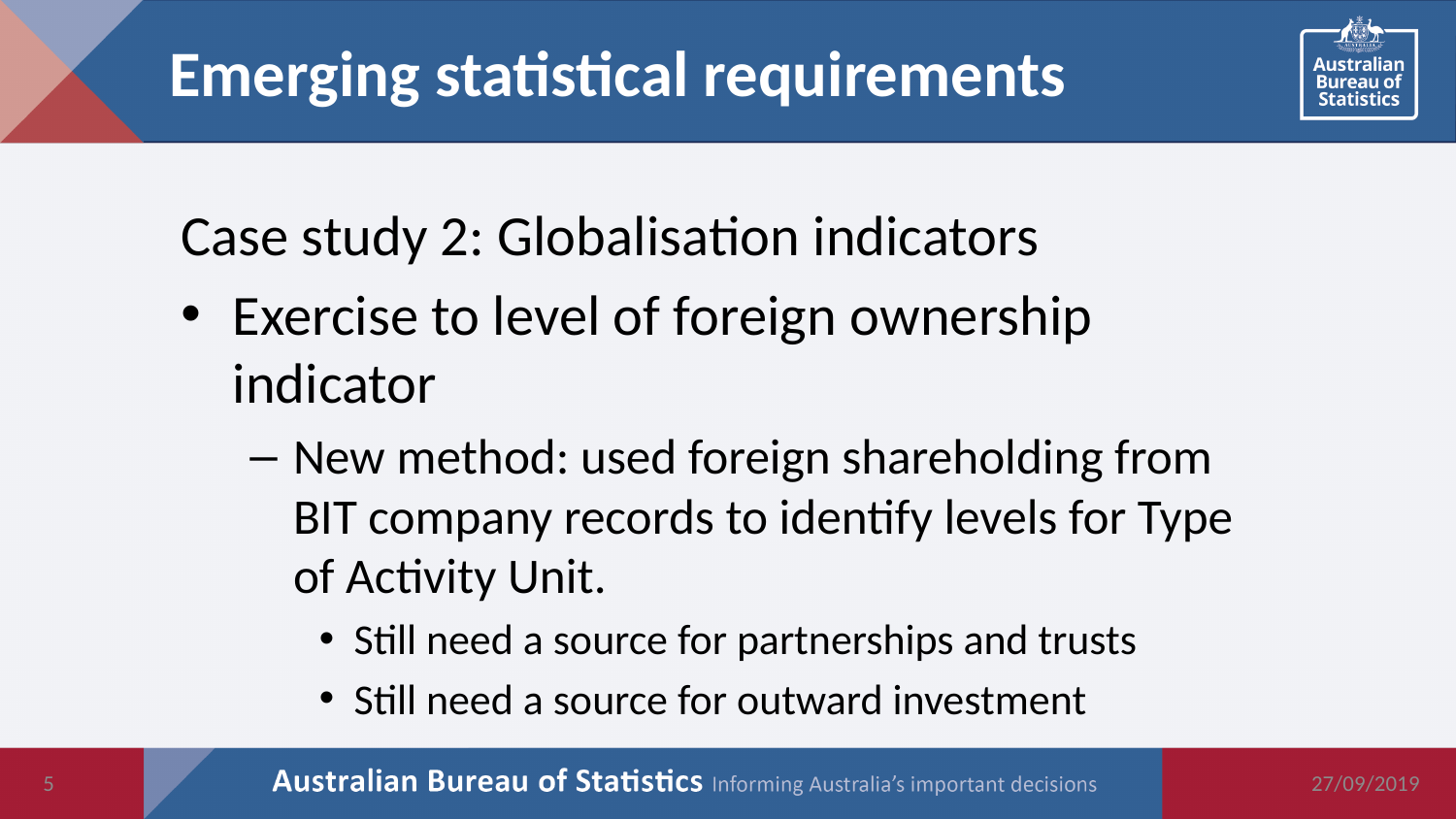

# Emerging statistical requirements
Case study 2: Globalisation indicators
Exercise to level of foreign ownership indicator
New method: used foreign shareholding from BIT company records to identify levels for Type of Activity Unit.
Still need a source for partnerships and trusts
Still need a source for outward investment

5
27/09/2019